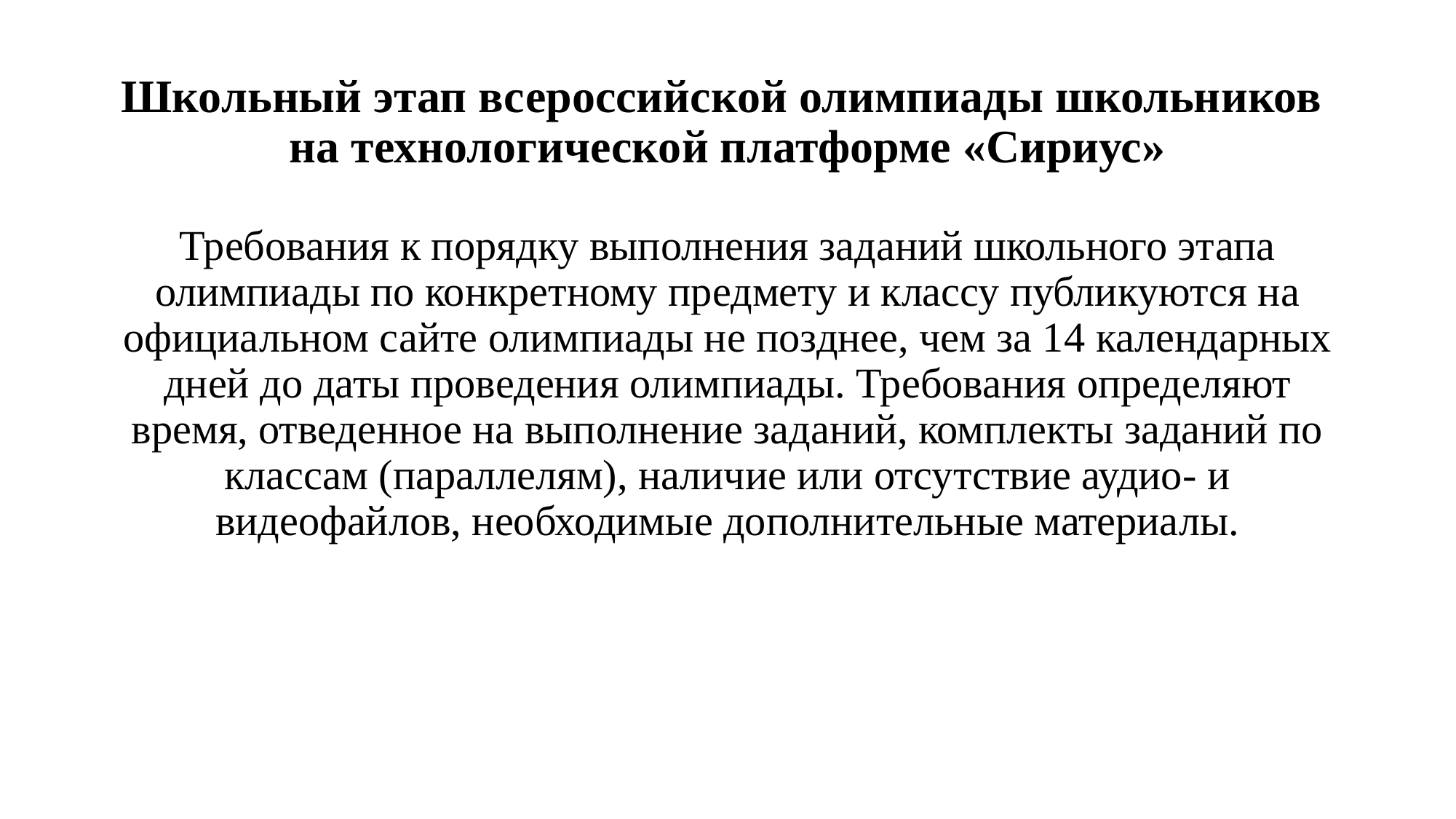

# Школьный этап всероссийской олимпиады школьников на технологической платформе «Сириус»
Требования к порядку выполнения заданий школьного этапа олимпиады по конкретному предмету и классу публикуются на официальном сайте олимпиады не позднее, чем за 14 календарных дней до даты проведения олимпиады. Требования определяют время, отведенное на выполнение заданий, комплекты заданий по классам (параллелям), наличие или отсутствие аудио- и видеофайлов, необходимые дополнительные материалы.